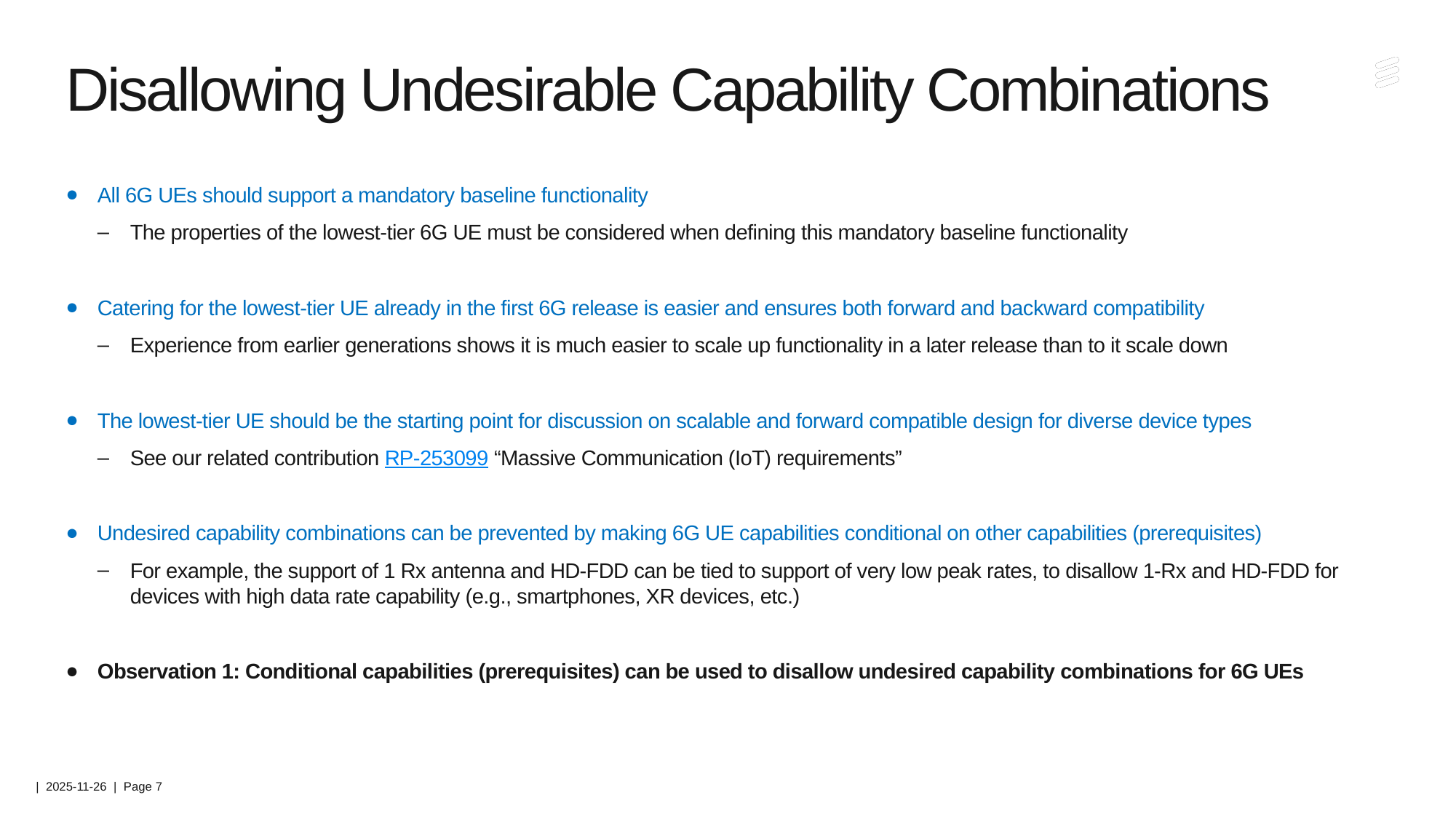

# Disallowing Undesirable Capability Combinations
All 6G UEs should support a mandatory baseline functionality
The properties of the lowest-tier 6G UE must be considered when defining this mandatory baseline functionality

Catering for the lowest-tier UE already in the first 6G release is easier and ensures both forward and backward compatibility
Experience from earlier generations shows it is much easier to scale up functionality in a later release than to it scale down

The lowest-tier UE should be the starting point for discussion on scalable and forward compatible design for diverse device types
See our related contribution RP-253099 “Massive Communication (IoT) requirements”

Undesired capability combinations can be prevented by making 6G UE capabilities conditional on other capabilities (prerequisites)
For example, the support of 1 Rx antenna and HD-FDD can be tied to support of very low peak rates, to disallow 1-Rx and HD-FDD for devices with high data rate capability (e.g., smartphones, XR devices, etc.)

Observation 1: Conditional capabilities (prerequisites) can be used to disallow undesired capability combinations for 6G UEs